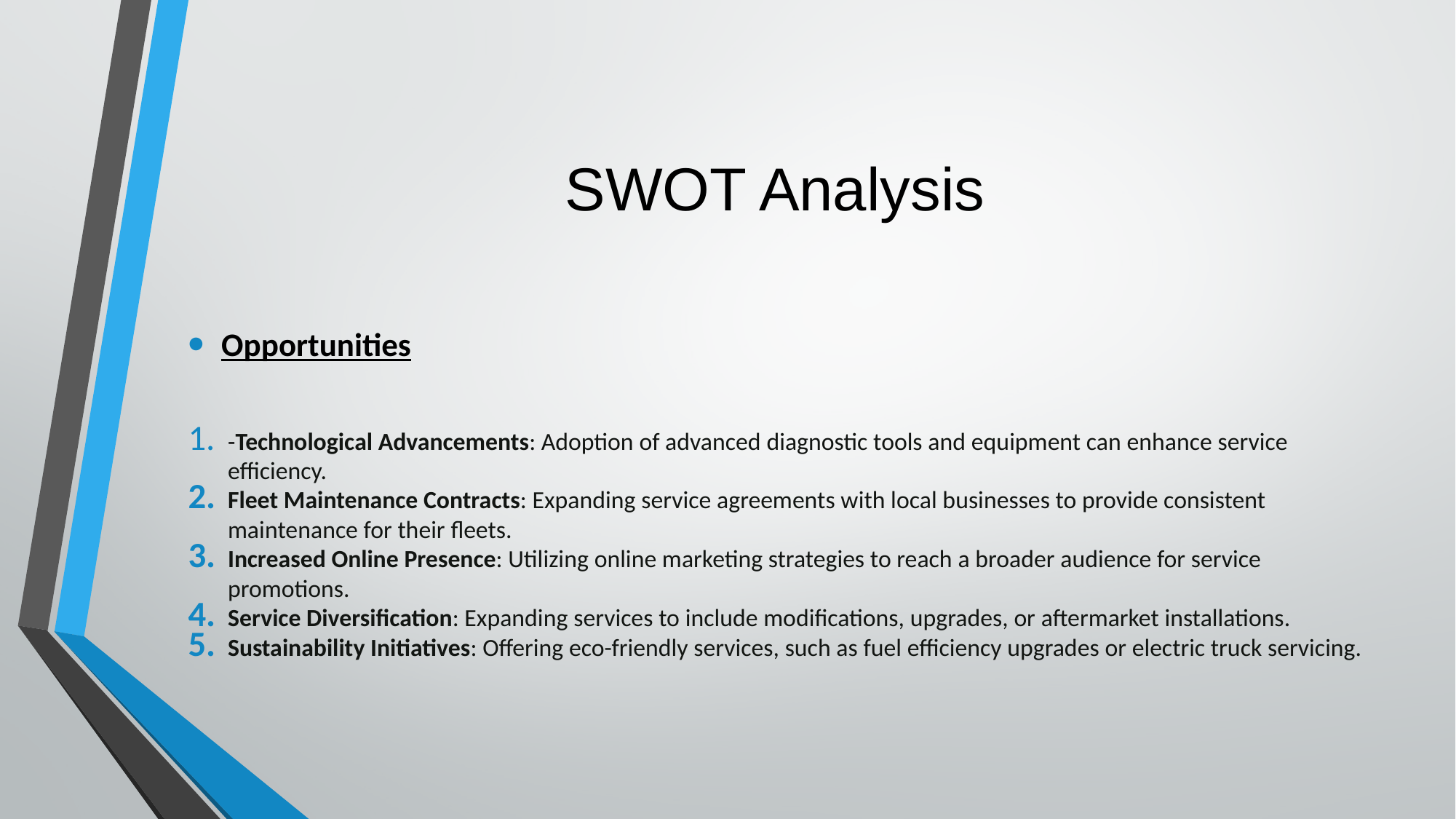

# SWOT Analysis
Opportunities

-Technological Advancements: Adoption of advanced diagnostic tools and equipment can enhance service efficiency.
Fleet Maintenance Contracts: Expanding service agreements with local businesses to provide consistent maintenance for their fleets.
Increased Online Presence: Utilizing online marketing strategies to reach a broader audience for service promotions.
Service Diversification: Expanding services to include modifications, upgrades, or aftermarket installations.
Sustainability Initiatives: Offering eco-friendly services, such as fuel efficiency upgrades or electric truck servicing.